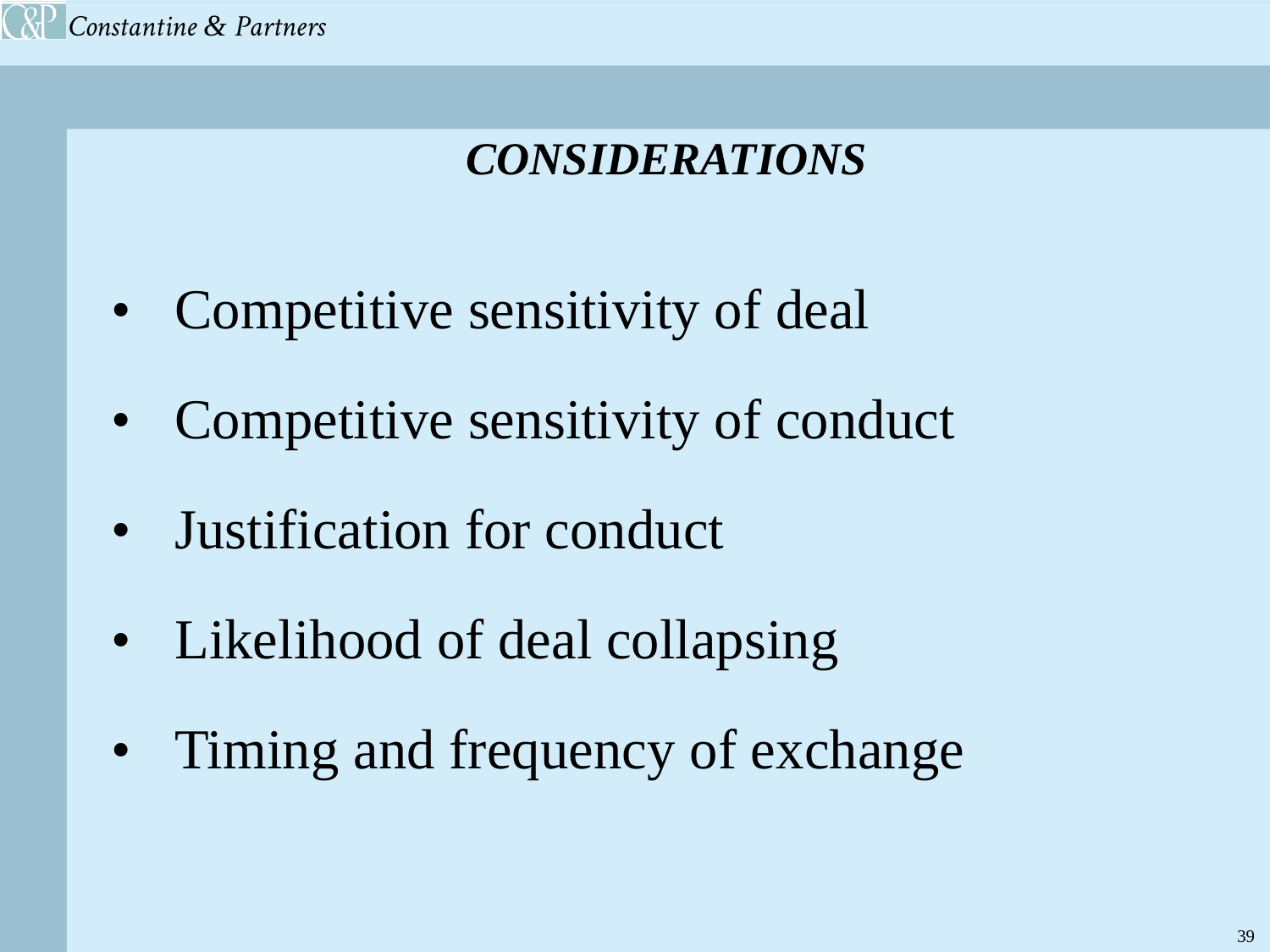

CONSIDERATIONS
• 	Competitive sensitivity of deal

•	Competitive sensitivity of conduct

• 	Justification for conduct

•	Likelihood of deal collapsing

•	Timing and frequency of exchange